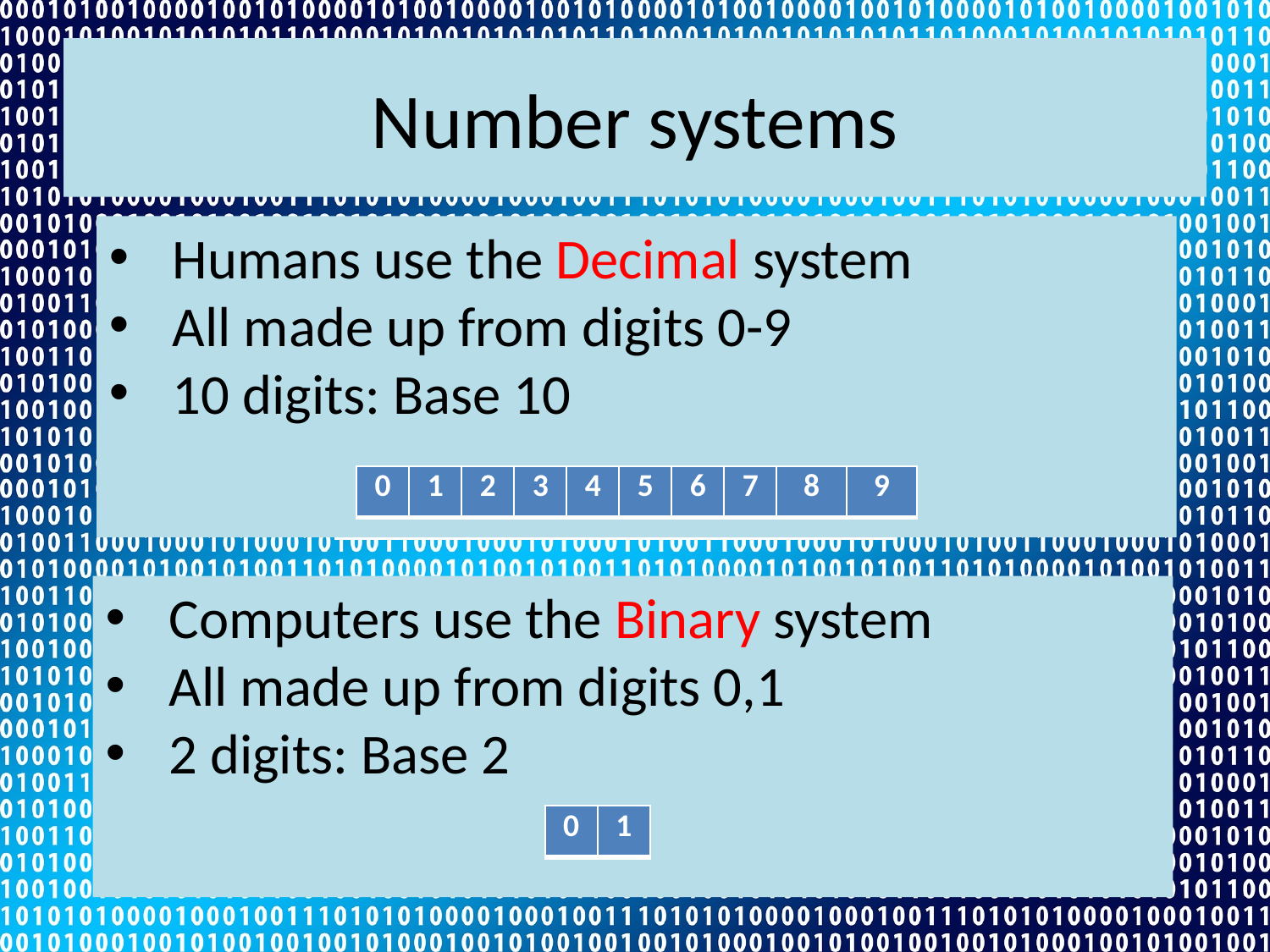

# Number systems
Humans use the Decimal system
All made up from digits 0-9
10 digits: Base 10

| 0 | 1 | 2 | 3 | 4 | 5 | 6 | 7 | 8 | 9 |
| --- | --- | --- | --- | --- | --- | --- | --- | --- | --- |
| 0 | 1 | 2 | 3 | 4 | 5 | 6 | 7 | 8 | 9 |
| --- | --- | --- | --- | --- | --- | --- | --- | --- | --- |
Computers use the Binary system
All made up from digits 0,1
2 digits: Base 2

| 0 | 1 |
| --- | --- |